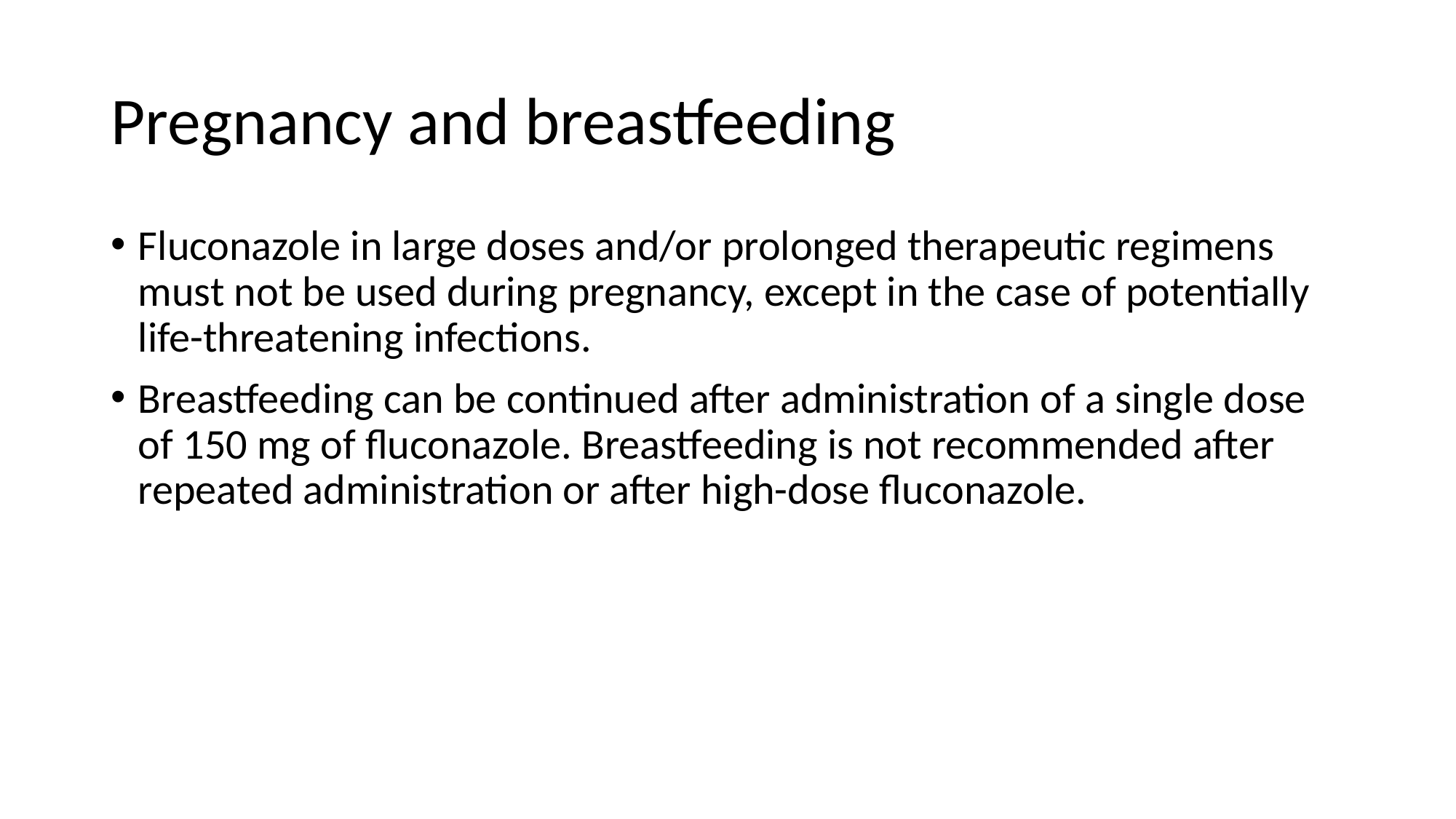

# Pregnancy and breastfeeding
Fluconazole in large doses and/or prolonged therapeutic regimens must not be used during pregnancy, except in the case of potentially life-threatening infections.
Breastfeeding can be continued after administration of a single dose of 150 mg of fluconazole. Breastfeeding is not recommended after repeated administration or after high-dose fluconazole.